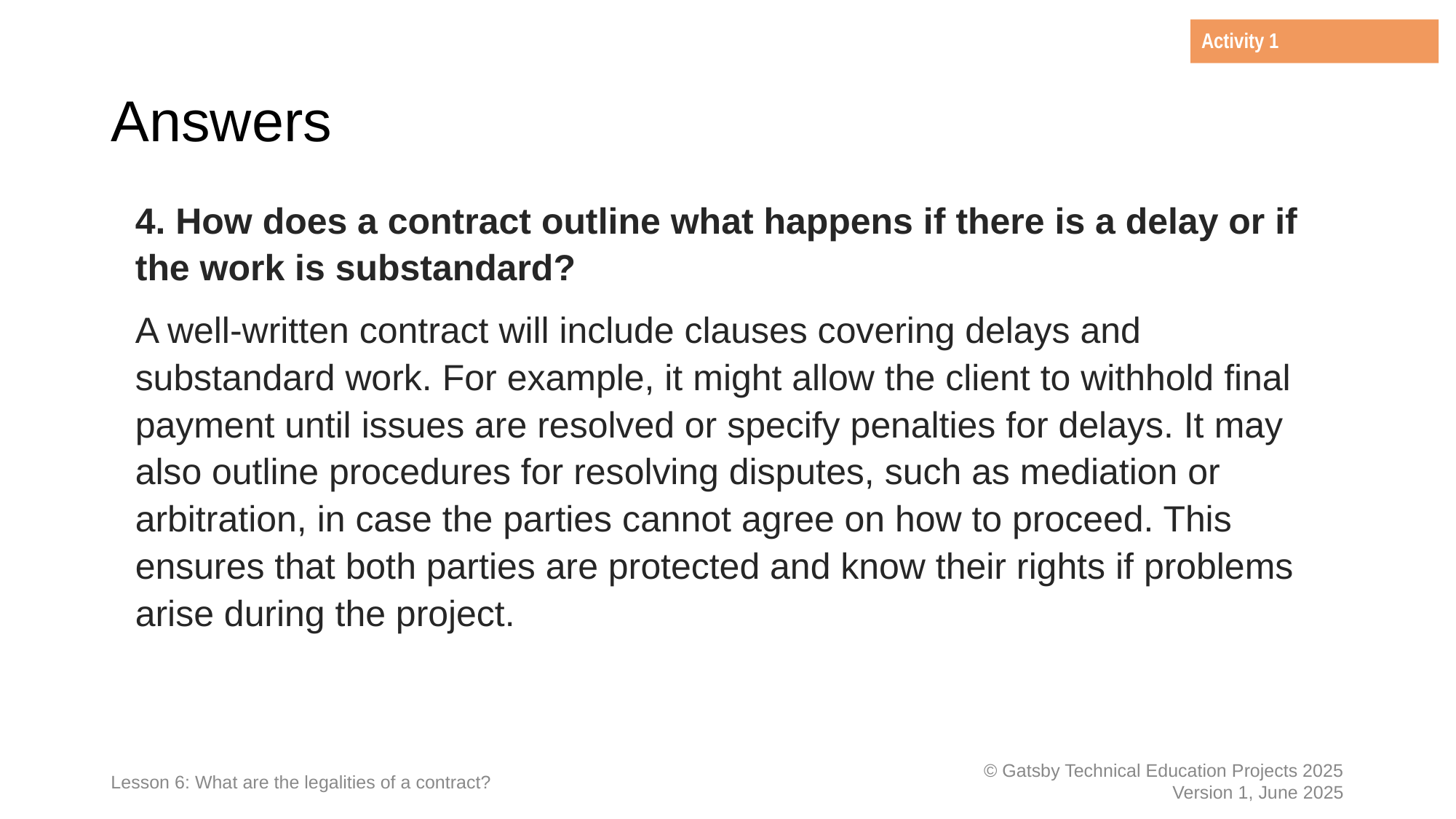

Activity 1
# Answers
4. How does a contract outline what happens if there is a delay or if the work is substandard?
A well-written contract will include clauses covering delays and substandard work. For example, it might allow the client to withhold final payment until issues are resolved or specify penalties for delays. It may also outline procedures for resolving disputes, such as mediation or arbitration, in case the parties cannot agree on how to proceed. This ensures that both parties are protected and know their rights if problems arise during the project.

Lesson 6: What are the legalities of a contract?